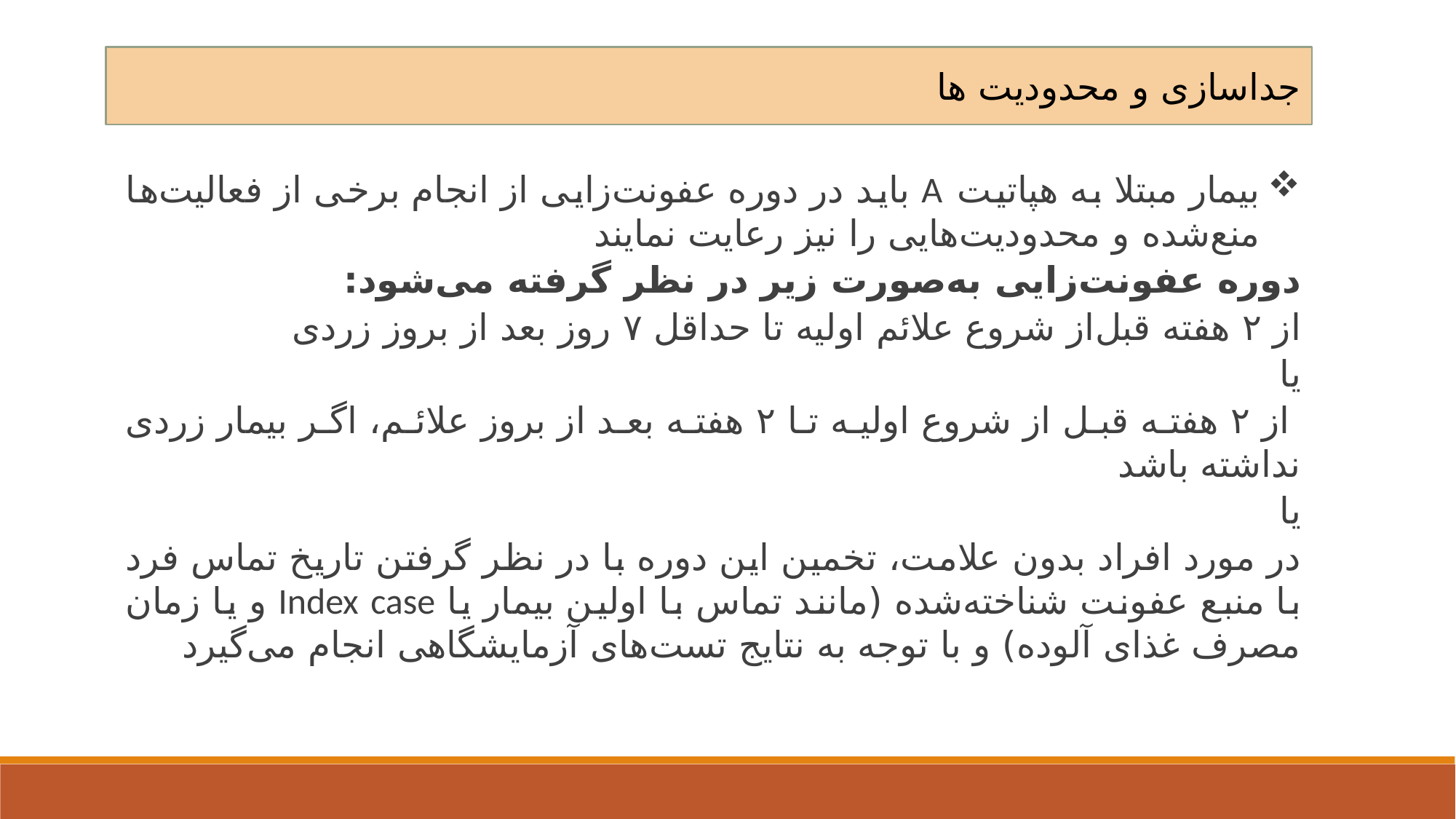

جداسازی و محدودیت ها
بیمار مبتلا به هپاتیت A باید در دوره عفونت‌زایی از انجام برخی از فعالیت‌ها منع‌شده و محدودیت‌هایی را نیز رعایت نمایند
دوره عفونت‌زایی به‌صورت زیر در نظر گرفته می‌شود:
از ۲ هفته قبل‌از شروع علائم اولیه تا حداقل ۷ روز بعد از بروز زردی
یا
 از ۲ هفته قبل ‌از شروع اولیه تا ۲ هفته بعد از بروز علائم، اگر بیمار زردی نداشته باشد
یا
در مورد افراد بدون علامت، تخمین این دوره با در نظر گرفتن تاریخ تماس فرد با منبع عفونت شناخته‌شده (مانند تماس با اولین بیمار یا Index case و یا زمان مصرف غذای آلوده) و با توجه به نتایج تست‌های آزمایشگاهی انجام می‌گیرد